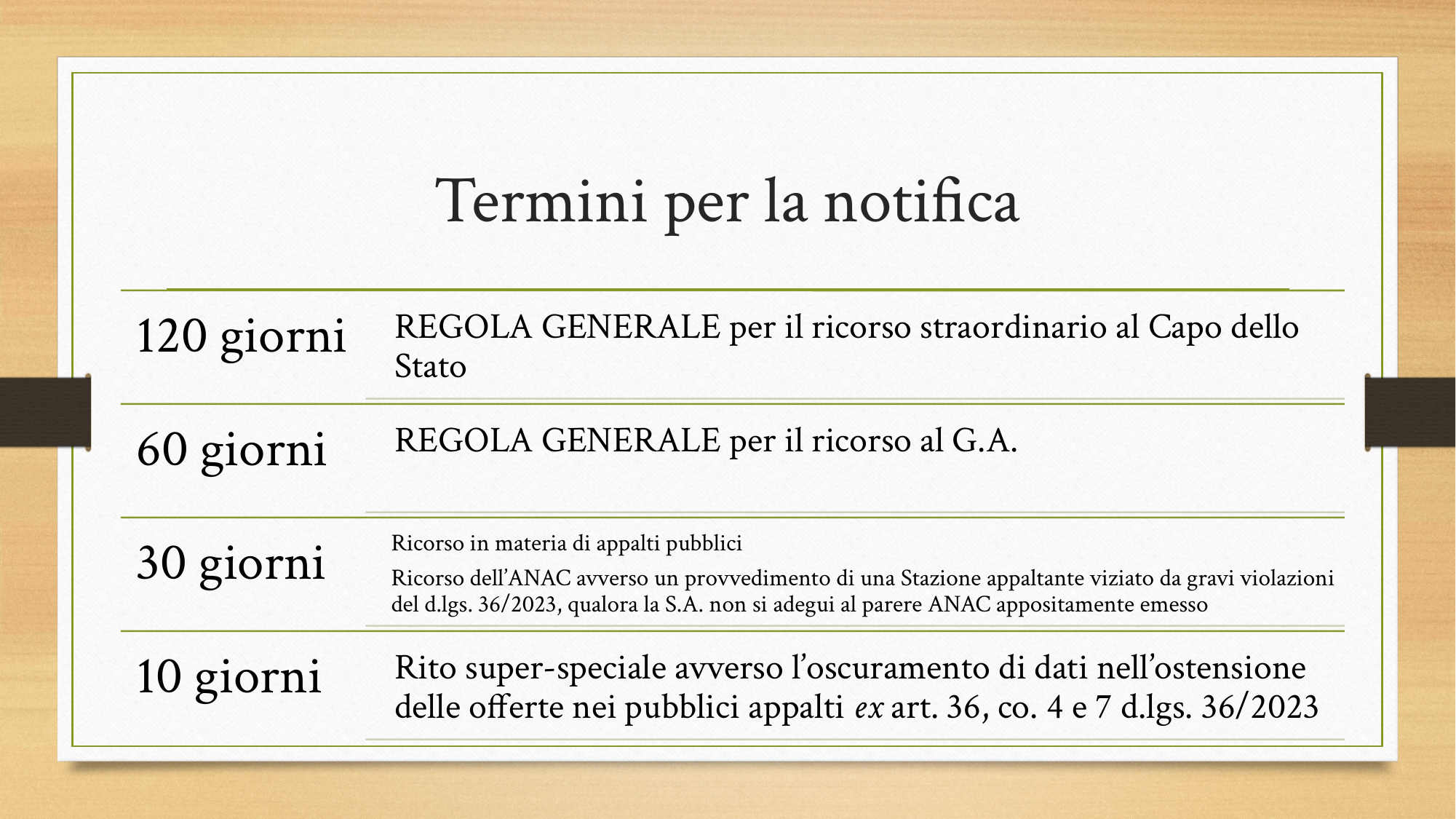

# Termini per la notifica
120 giorni
REGOLA GENERALE per il ricorso straordinario al Capo dello Stato
60 giorni
REGOLA GENERALE per il ricorso al G.A.
30 giorni
Ricorso in materia di appalti pubblici
Ricorso dell’ANAC avverso un provvedimento di una Stazione appaltante viziato da gravi violazioni del d.lgs. 36/2023, qualora la S.A. non si adegui al parere ANAC appositamente emesso
10 giorni
Rito super-speciale avverso l’oscuramento di dati nell’ostensione delle offerte nei pubblici appalti ex art. 36, co. 4 e 7 d.lgs. 36/2023